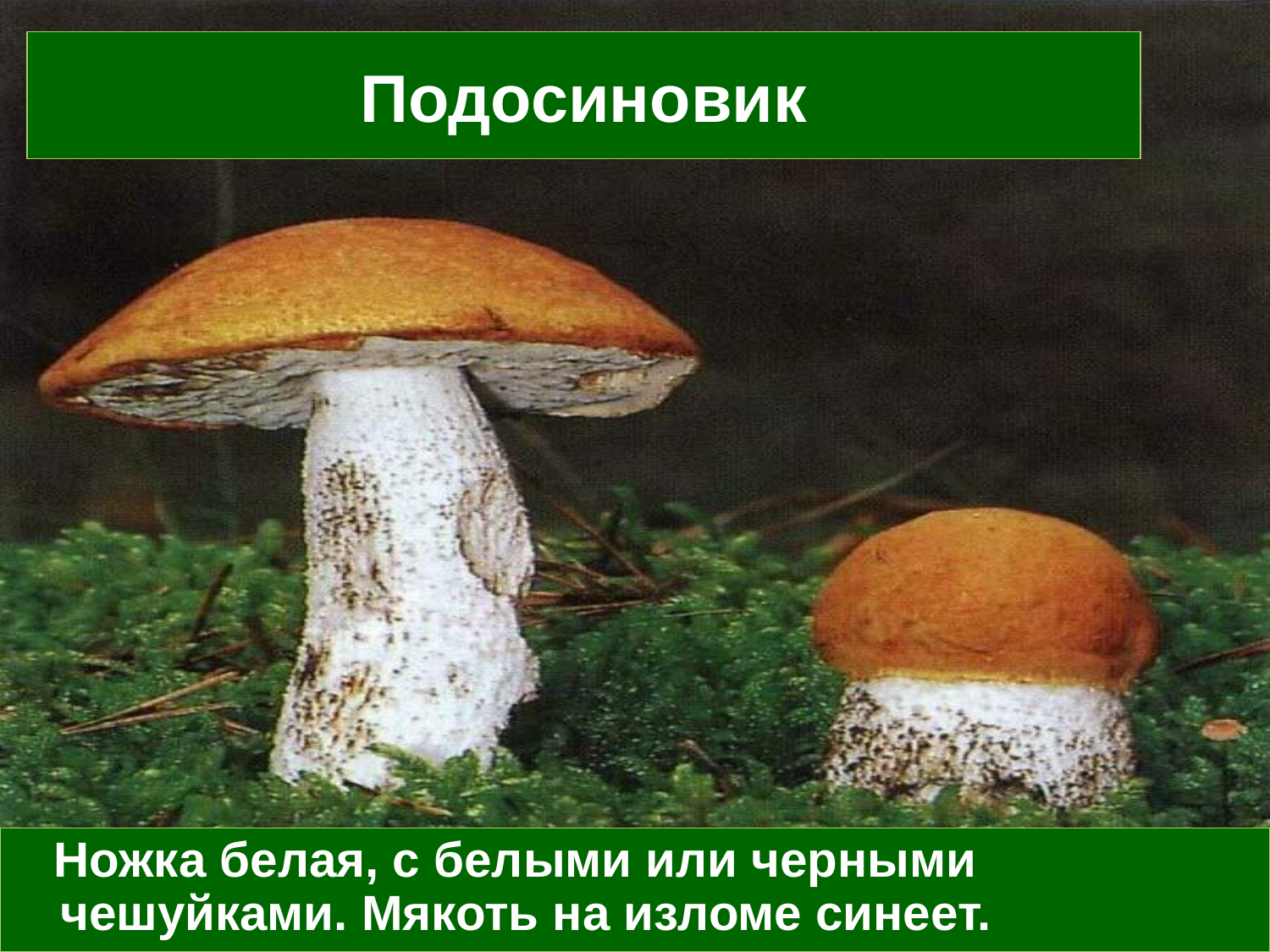

# Подосиновик
   Ножка белая, с белыми или черными чешуйками. Мякоть на изломе синеет.